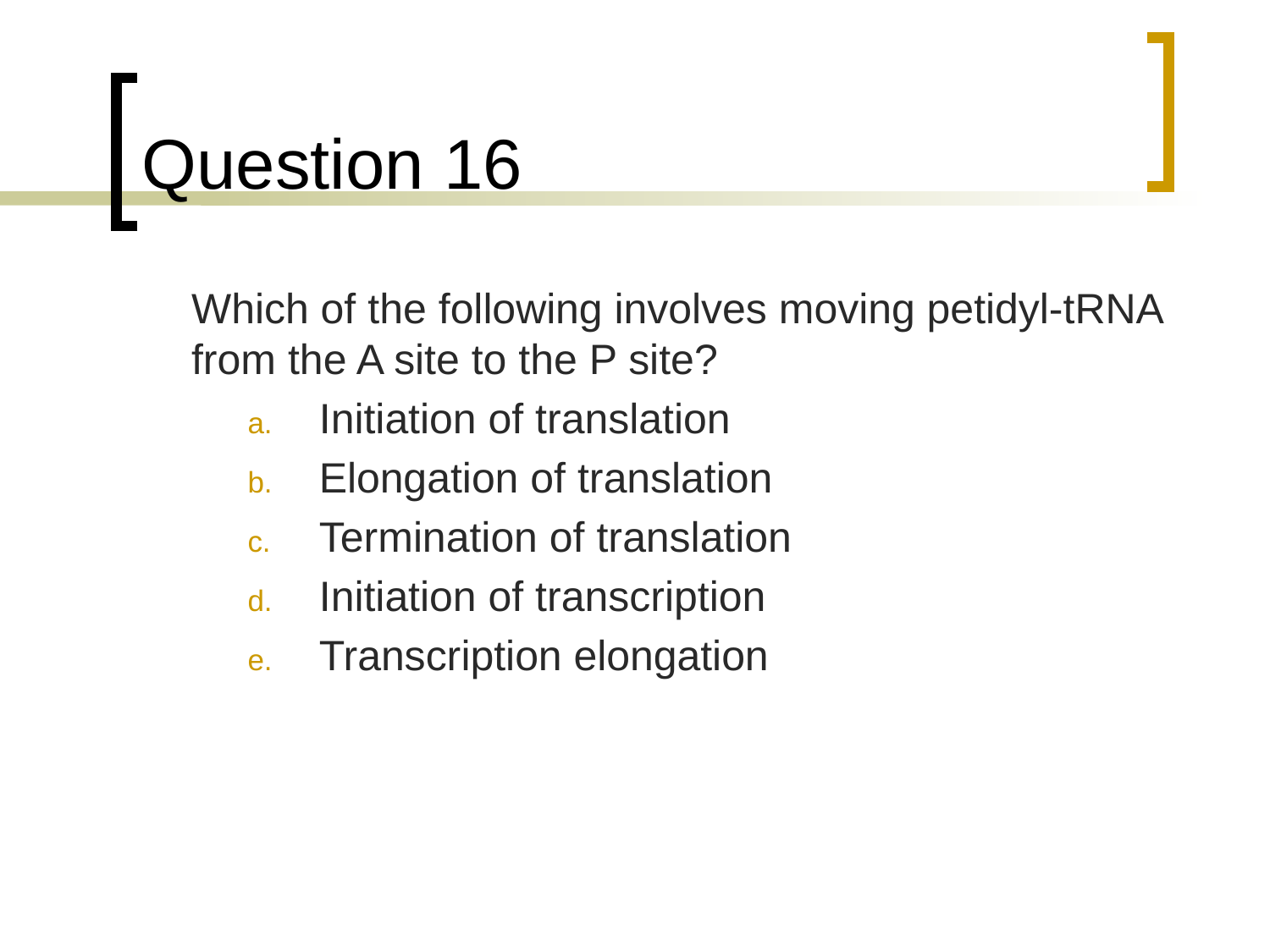

# Question 16
	Which of the following involves moving petidyl-tRNA from the A site to the P site?
Initiation of translation
Elongation of translation
Termination of translation
Initiation of transcription
Transcription elongation